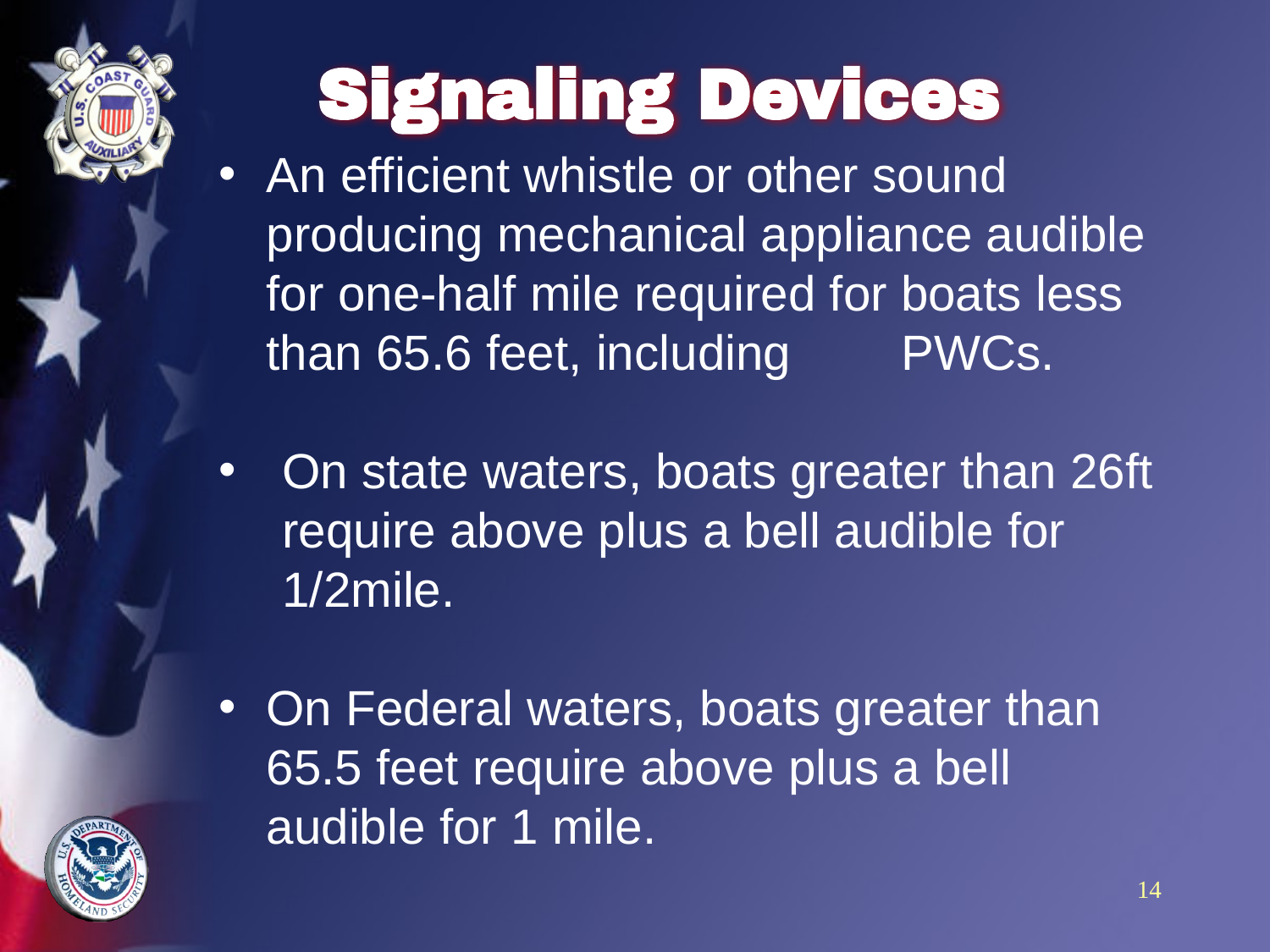

# Signaling Devices
An efficient whistle or other sound producing mechanical appliance audible for one-half mile required for boats less than 65.6 feet, including  	PWCs.

On state waters, boats greater than 26ft require above plus a bell audible for 1/2mile.

On Federal waters, boats greater than 65.5 feet require above plus a bell audible for 1 mile.
14